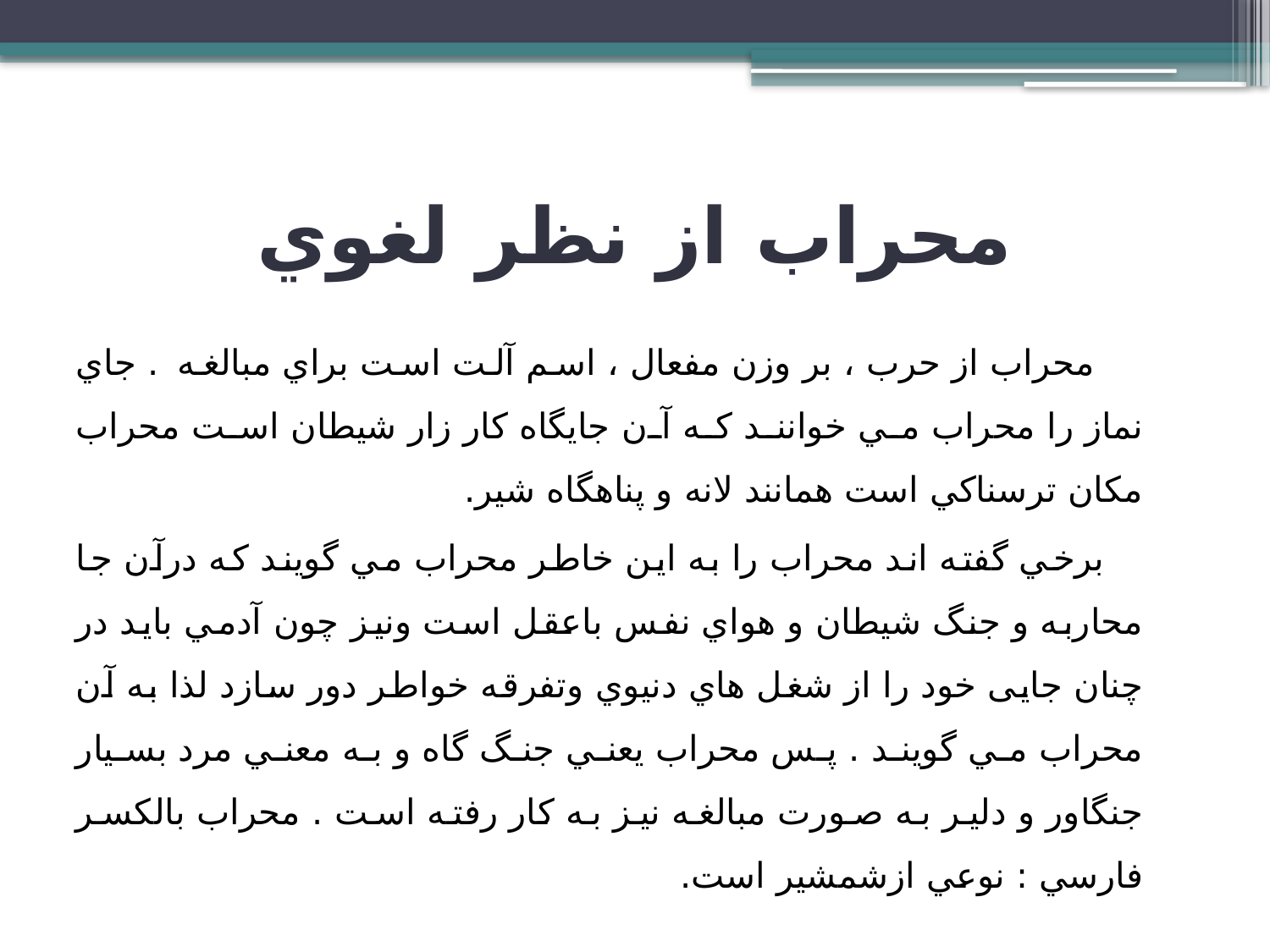

# محراب از نظر لغوي
     محراب از حرب ، بر وزن مفعال ، اسم آلت است براي مبالغه . جاي نماز را محراب مي خوانند كه آن جايگاه كار زار شيطان است محراب مكان ترسناكي است همانند لانه و پناهگاه شير.
     برخي گفته اند محراب را به اين خاطر محراب مي گويند كه درآن جا محاربه و جنگ شيطان و هواي نفس باعقل است ونيز چون آدمي بايد در چنان جايی خود را از شغل هاي دنيوي وتفرقه خواطر دور سازد لذا به آن محراب مي گويند . پس محراب يعني جنگ گاه و به معني مرد بسيار جنگاور و دلير به صورت مبالغه نيز به كار رفته است . محراب بالكسر فارسي : نوعي ازشمشير است.